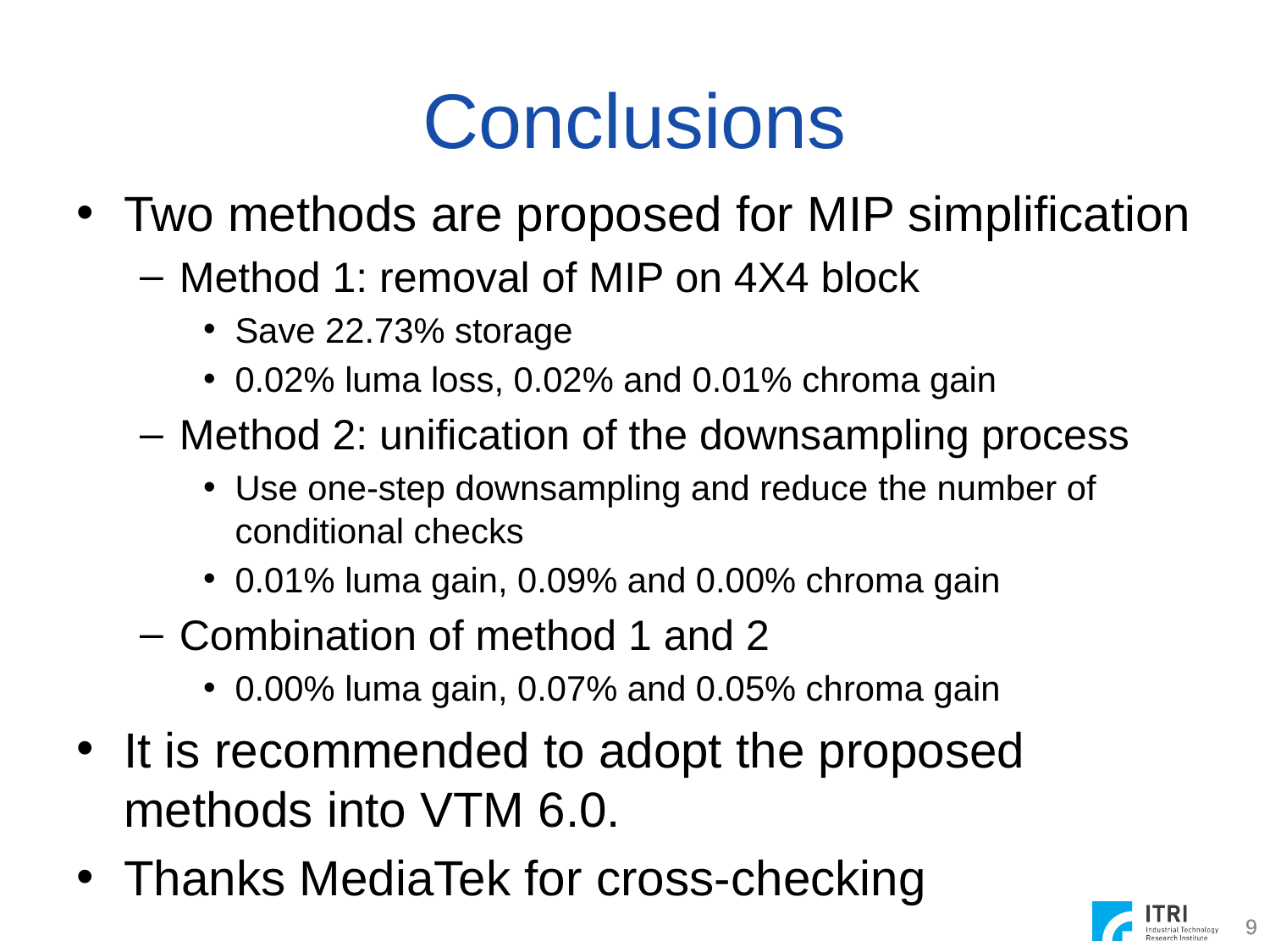

# Conclusions
Two methods are proposed for MIP simplification
Method 1: removal of MIP on 4X4 block
Save 22.73% storage
0.02% luma loss, 0.02% and 0.01% chroma gain
Method 2: unification of the downsampling process
Use one-step downsampling and reduce the number of conditional checks
0.01% luma gain, 0.09% and 0.00% chroma gain
Combination of method 1 and 2
0.00% luma gain, 0.07% and 0.05% chroma gain
It is recommended to adopt the proposed methods into VTM 6.0.
Thanks MediaTek for cross-checking

9